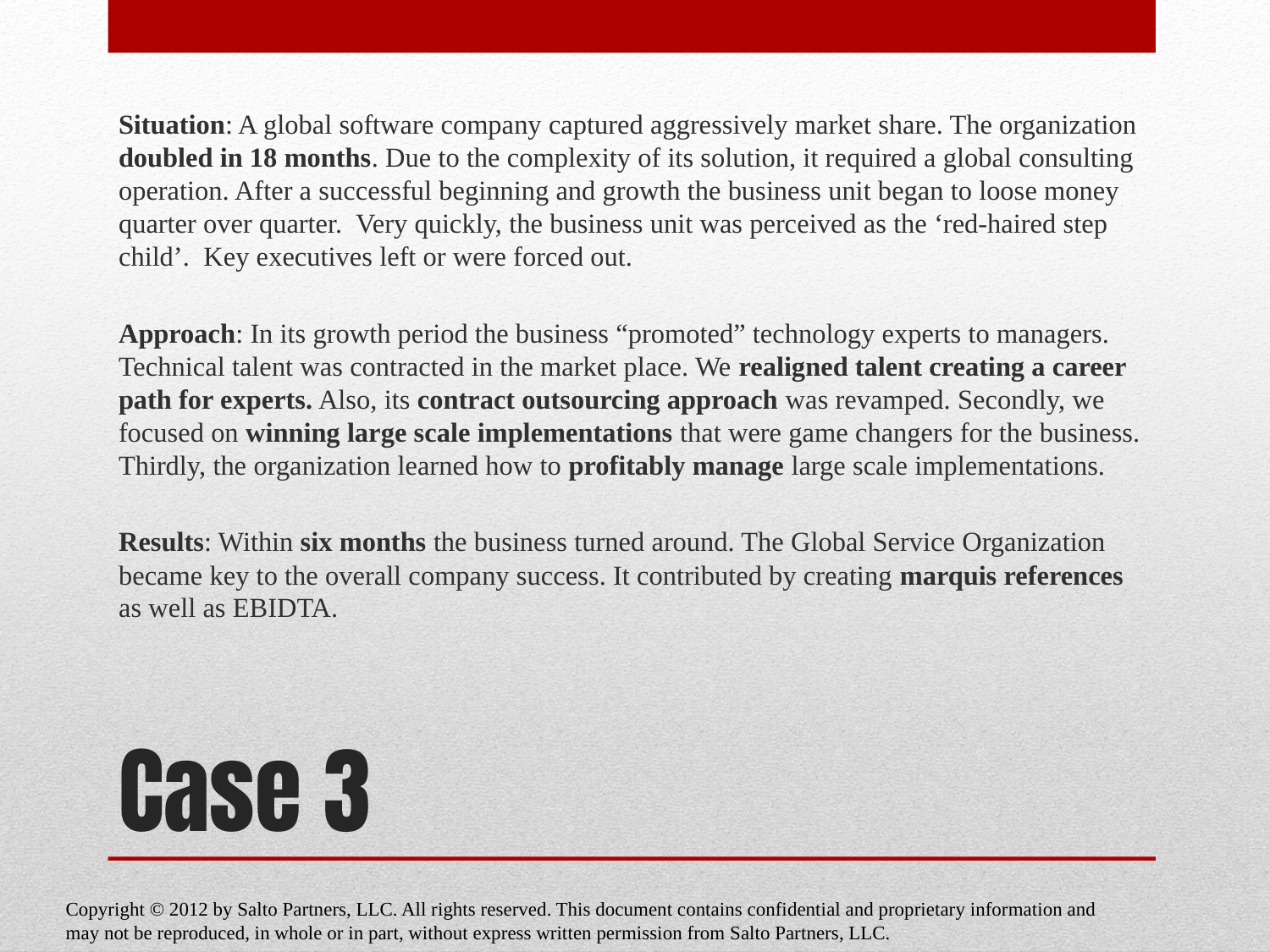

Situation: A global software company captured aggressively market share. The organization doubled in 18 months. Due to the complexity of its solution, it required a global consulting operation. After a successful beginning and growth the business unit began to loose money quarter over quarter.  Very quickly, the business unit was perceived as the ‘red-haired step child’.  Key executives left or were forced out.

Approach: In its growth period the business “promoted” technology experts to managers. Technical talent was contracted in the market place. We realigned talent creating a career path for experts. Also, its contract outsourcing approach was revamped. Secondly, we focused on winning large scale implementations that were game changers for the business. Thirdly, the organization learned how to profitably manage large scale implementations.

Results: Within six months the business turned around. The Global Service Organization became key to the overall company success. It contributed by creating marquis references as well as EBIDTA.
# Case 3